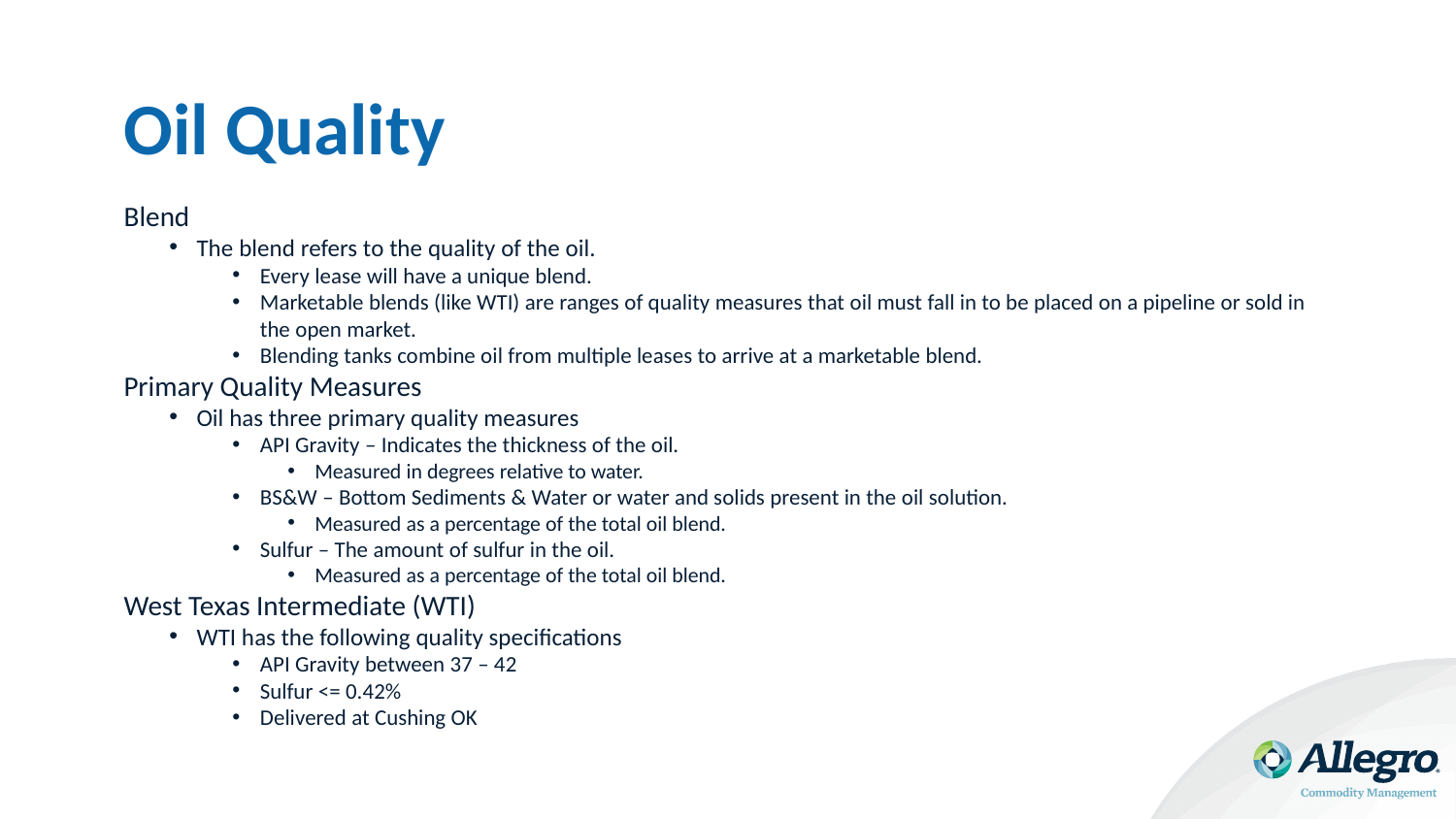

# Oil Quality
Blend
The blend refers to the quality of the oil.
Every lease will have a unique blend.
Marketable blends (like WTI) are ranges of quality measures that oil must fall in to be placed on a pipeline or sold in the open market.
Blending tanks combine oil from multiple leases to arrive at a marketable blend.
Primary Quality Measures
Oil has three primary quality measures
API Gravity – Indicates the thickness of the oil.
Measured in degrees relative to water.
BS&W – Bottom Sediments & Water or water and solids present in the oil solution.
Measured as a percentage of the total oil blend.
Sulfur – The amount of sulfur in the oil.
Measured as a percentage of the total oil blend.
West Texas Intermediate (WTI)
WTI has the following quality specifications
API Gravity between 37 – 42
Sulfur <= 0.42%
Delivered at Cushing OK